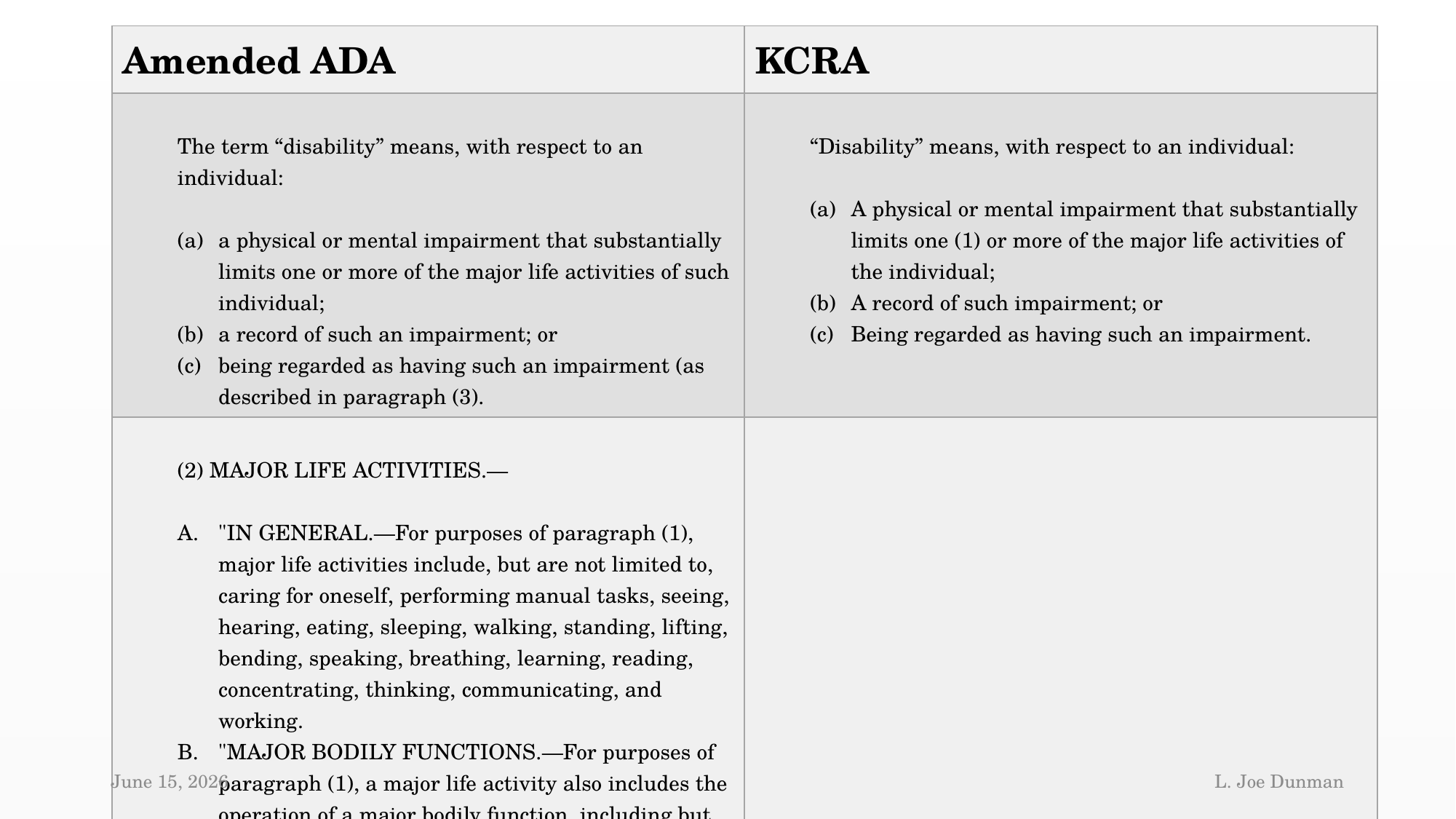

| Amended ADA | KCRA |
| --- | --- |
| The term “disability” means, with respect to an individual: a physical or mental impairment that substantially limits one or more of the major life activities of such individual; a record of such an impairment; or being regarded as having such an impairment (as described in paragraph (3). | “Disability” means, with respect to an individual: A physical or mental impairment that substantially limits one (1) or more of the major life activities of the individual; A record of such impairment; or Being regarded as having such an impairment. |
| (2) MAJOR LIFE ACTIVITIES.— "IN GENERAL.—For purposes of paragraph (1), major life activities include, but are not limited to, caring for oneself, performing manual tasks, seeing, hearing, eating, sleeping, walking, standing, lifting, bending, speaking, breathing, learning, reading, concentrating, thinking, communicating, and working. "MAJOR BODILY FUNCTIONS.—For purposes of paragraph (1), a major life activity also includes the operation of a major bodily function, including but not limited to, functions of the immune system, normal cell growth, digestive, bowel, bladder, neurological, brain, respiratory, circulatory, endocrine, and reproductive functions. |  |
June 15, 2026
Kentucky Disability Law
L. Joe Dunman